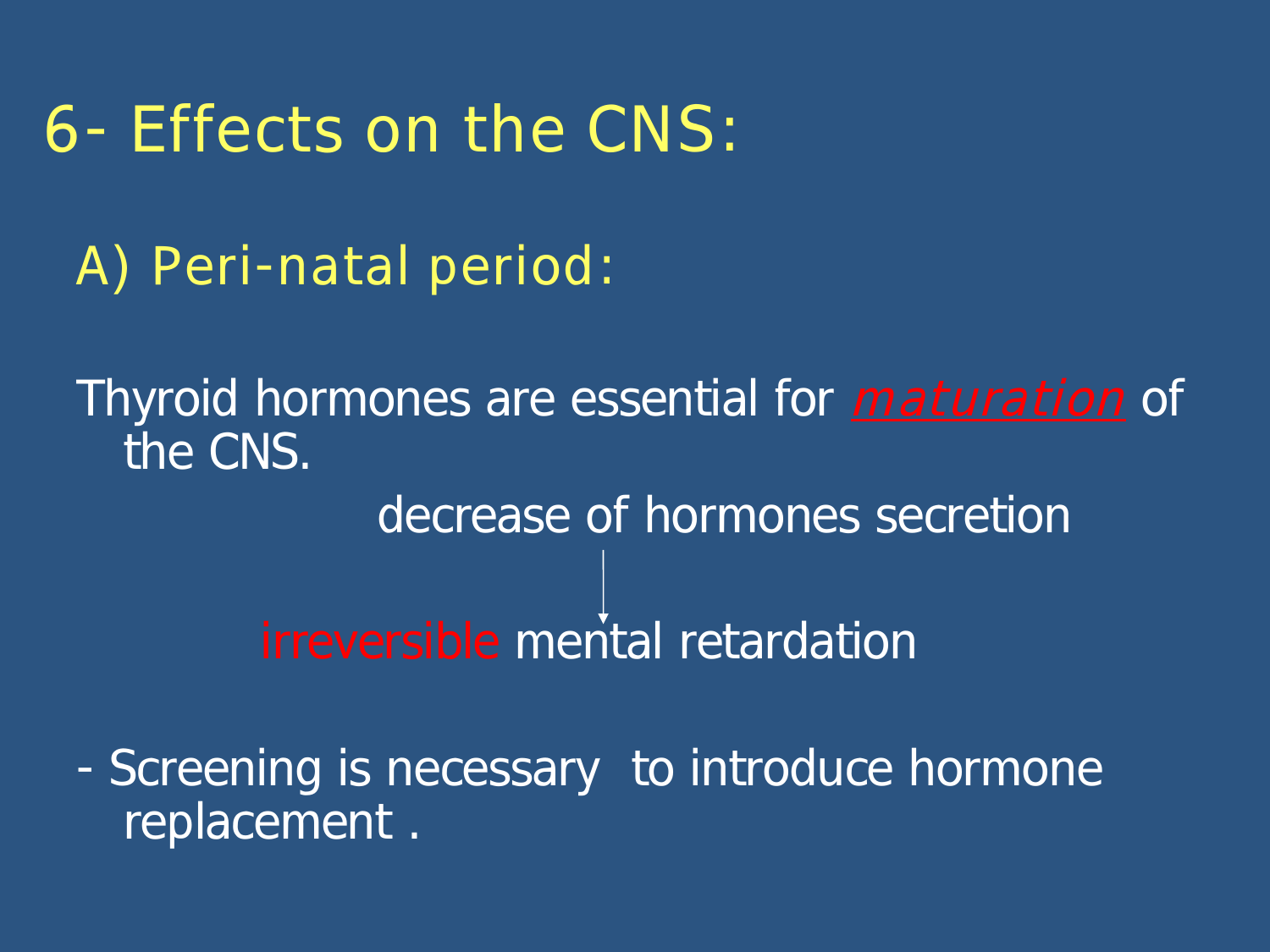

# 6- Effects on the CNS:
A) Peri-natal period:

Thyroid hormones are essential for maturation of the CNS.
			decrease of hormones secretion

            irreversible mental retardation

- Screening is necessary  to introduce hormone replacement .